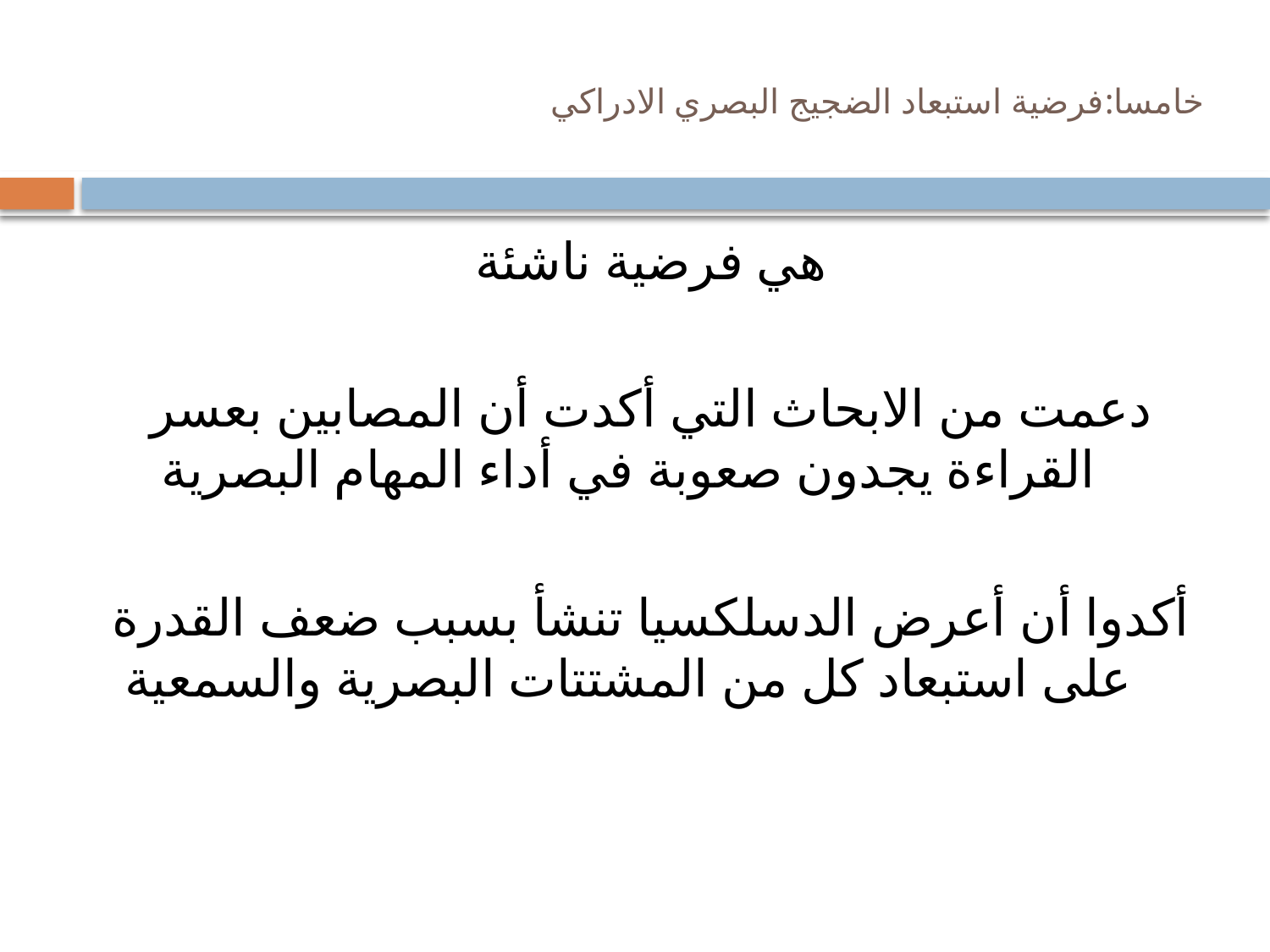

# خامسا:فرضية استبعاد الضجيج البصري الادراكي
هي فرضية ناشئة

دعمت من الابحاث التي أكدت أن المصابين بعسر القراءة يجدون صعوبة في أداء المهام البصرية

أكدوا أن أعرض الدسلكسيا تنشأ بسبب ضعف القدرة على استبعاد كل من المشتتات البصرية والسمعية